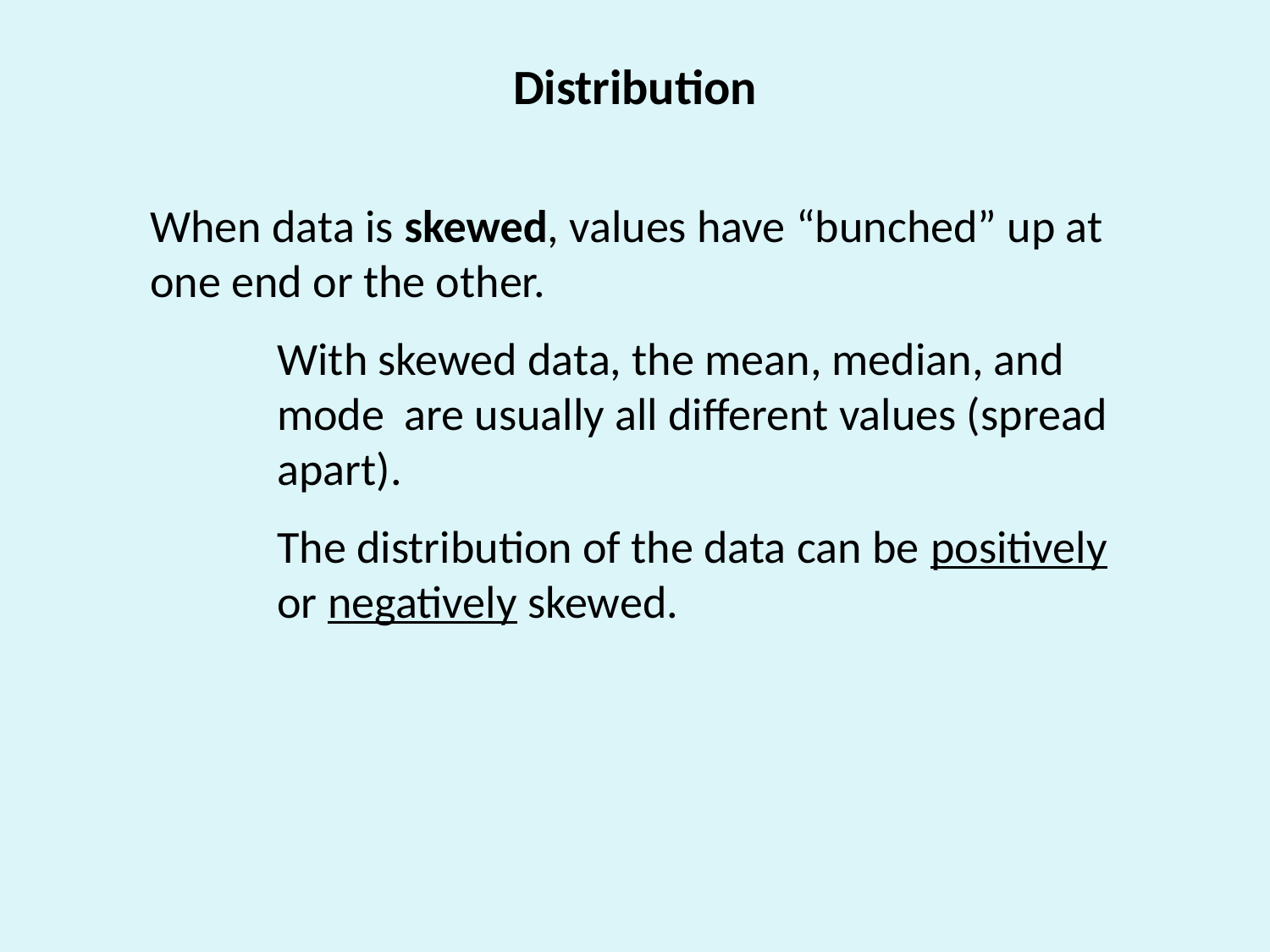

Distribution
When data is skewed, values have “bunched” up at one end or the other.
	With skewed data, the mean, median, and 	mode 	are usually all different values (spread 	apart).
	The distribution of the data can be positively 	or negatively skewed.